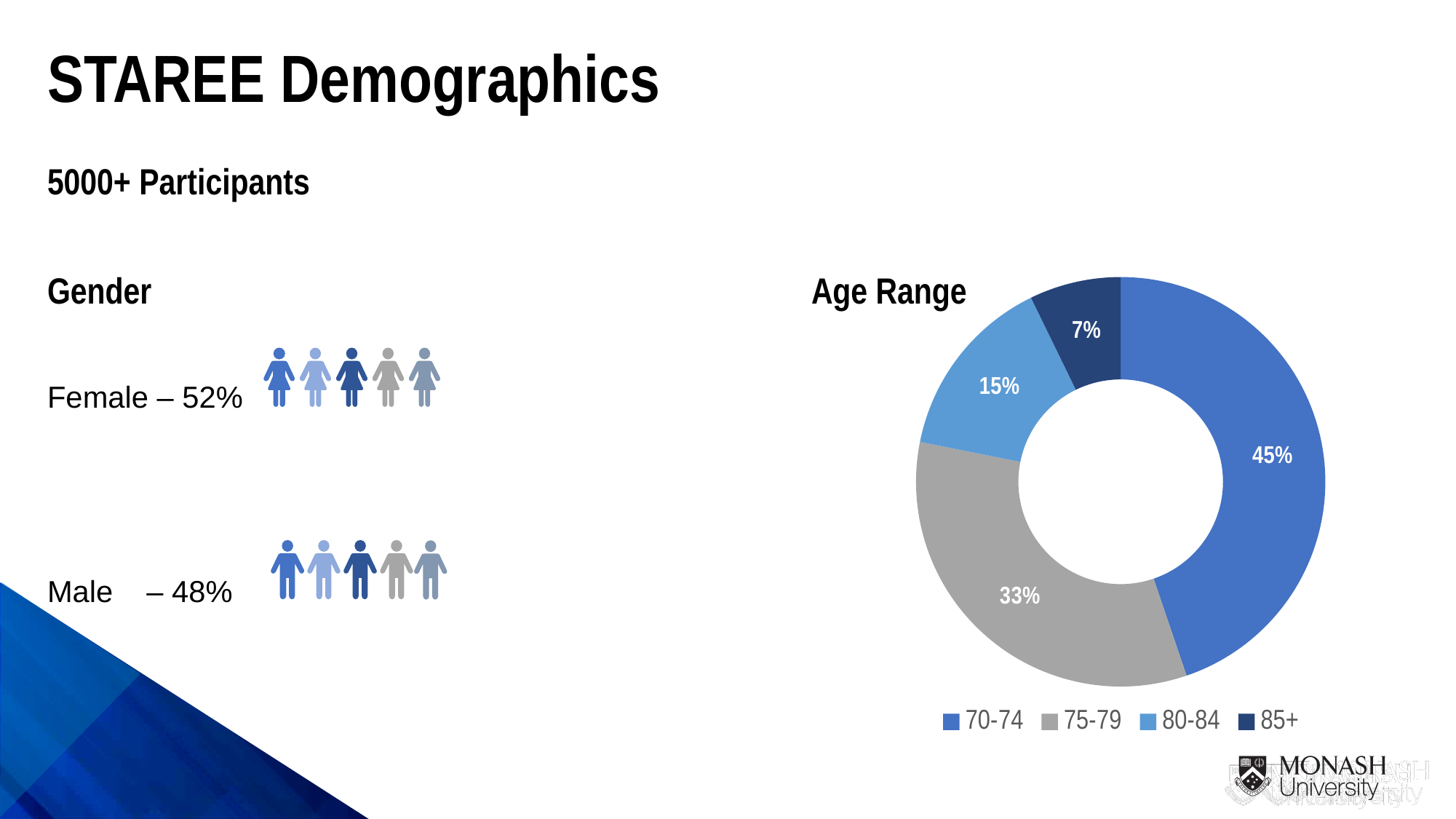

STAREE Demographics
5000+ Participants

Gender							Age Range

Female – 52%

Male    – 48%

### Chart

| Category | Age Range |
|---|---|
| 70-74 | 2239.0 |
| 75-79 | 1667.0 |
| 80-84 | 733.0 |
| 85+ | 361.0 |